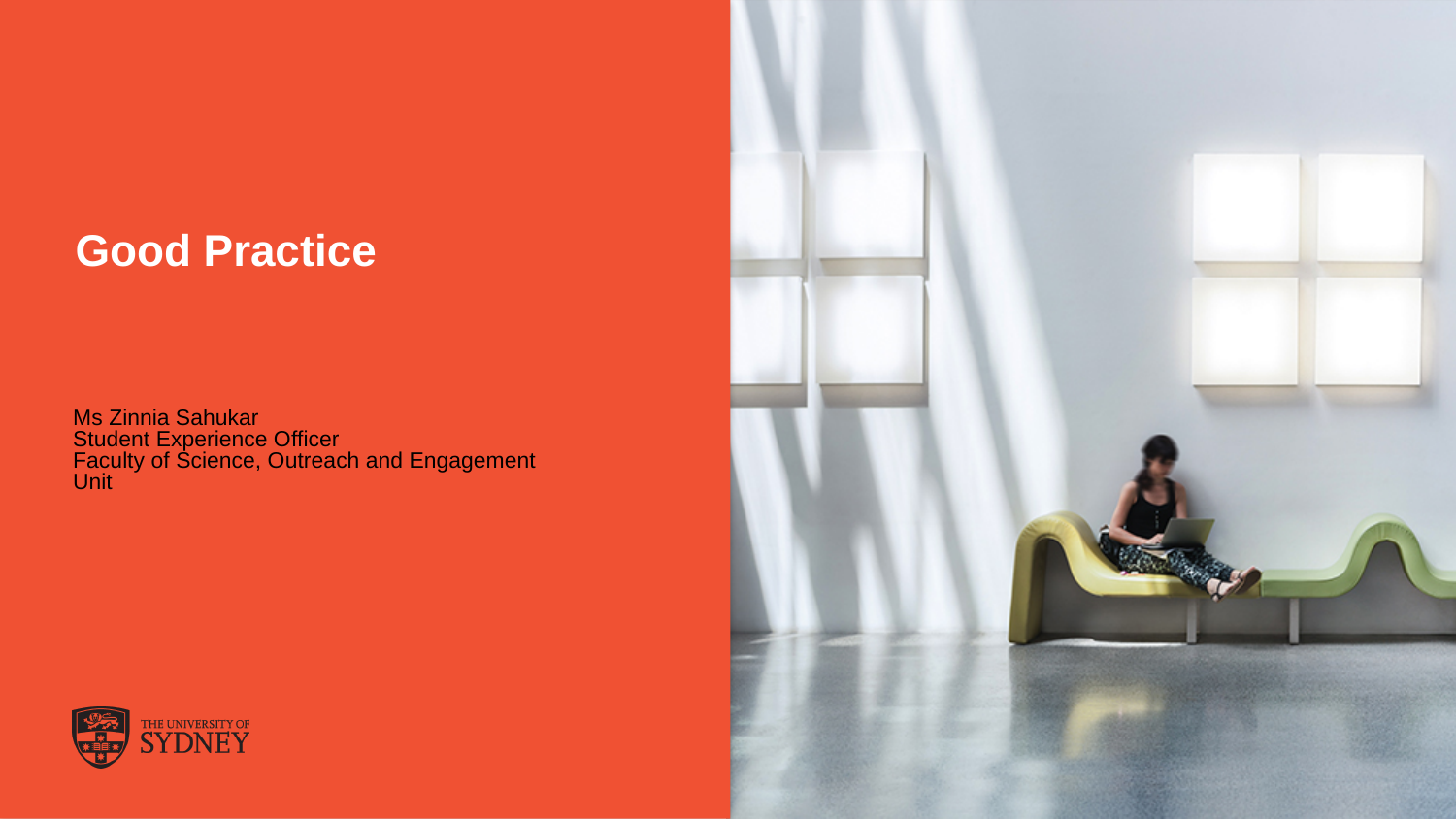

# Good Practice
Ms Zinnia Sahukar
Student Experience Officer
Faculty of Science, Outreach and Engagement Unit